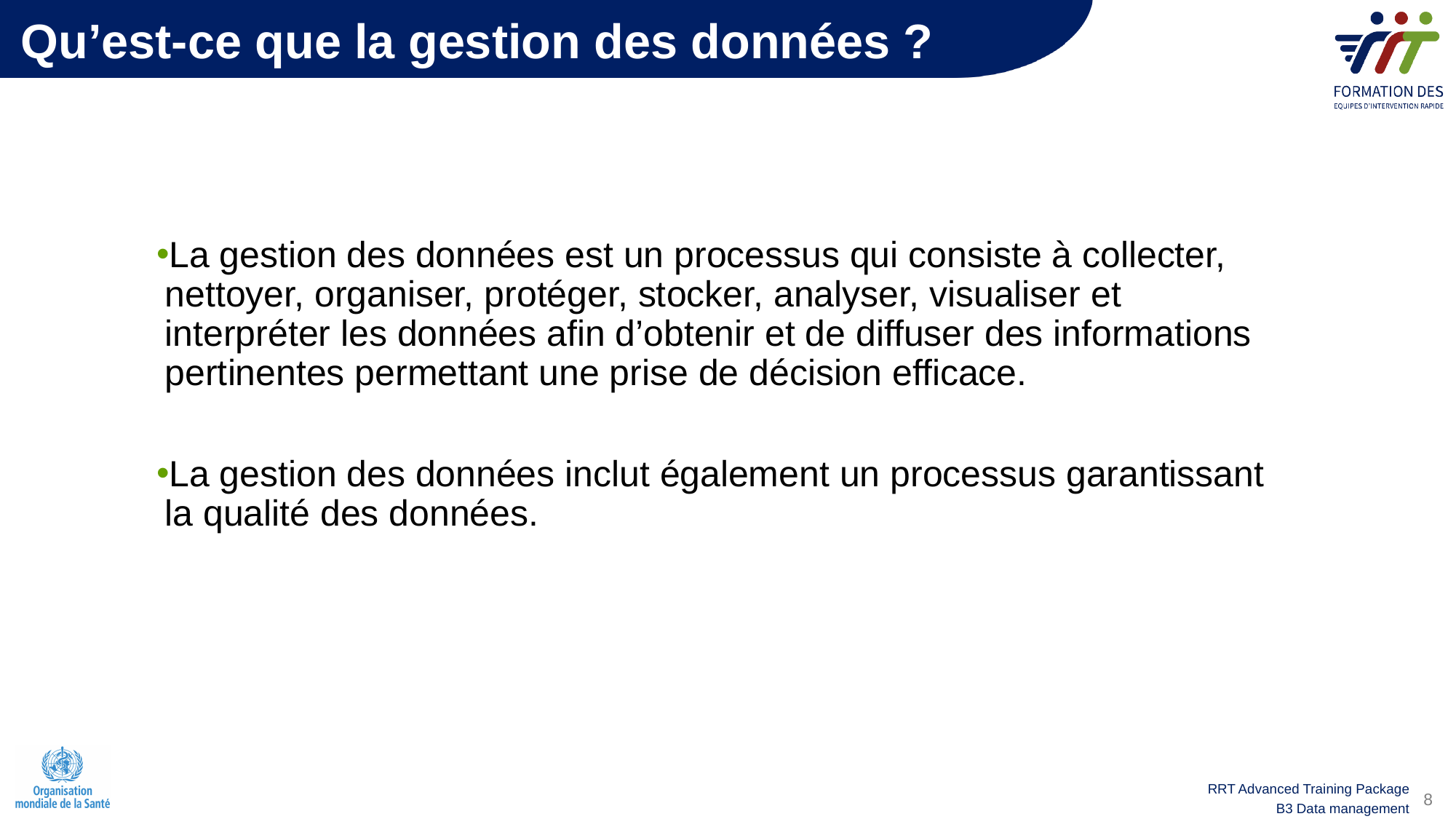

Qu’est-ce que la gestion des données ?
La gestion des données est un processus qui consiste à collecter, nettoyer, organiser, protéger, stocker, analyser, visualiser et interpréter les données afin d’obtenir et de diffuser des informations pertinentes permettant une prise de décision efficace.

La gestion des données inclut également un processus garantissant la qualité des données.